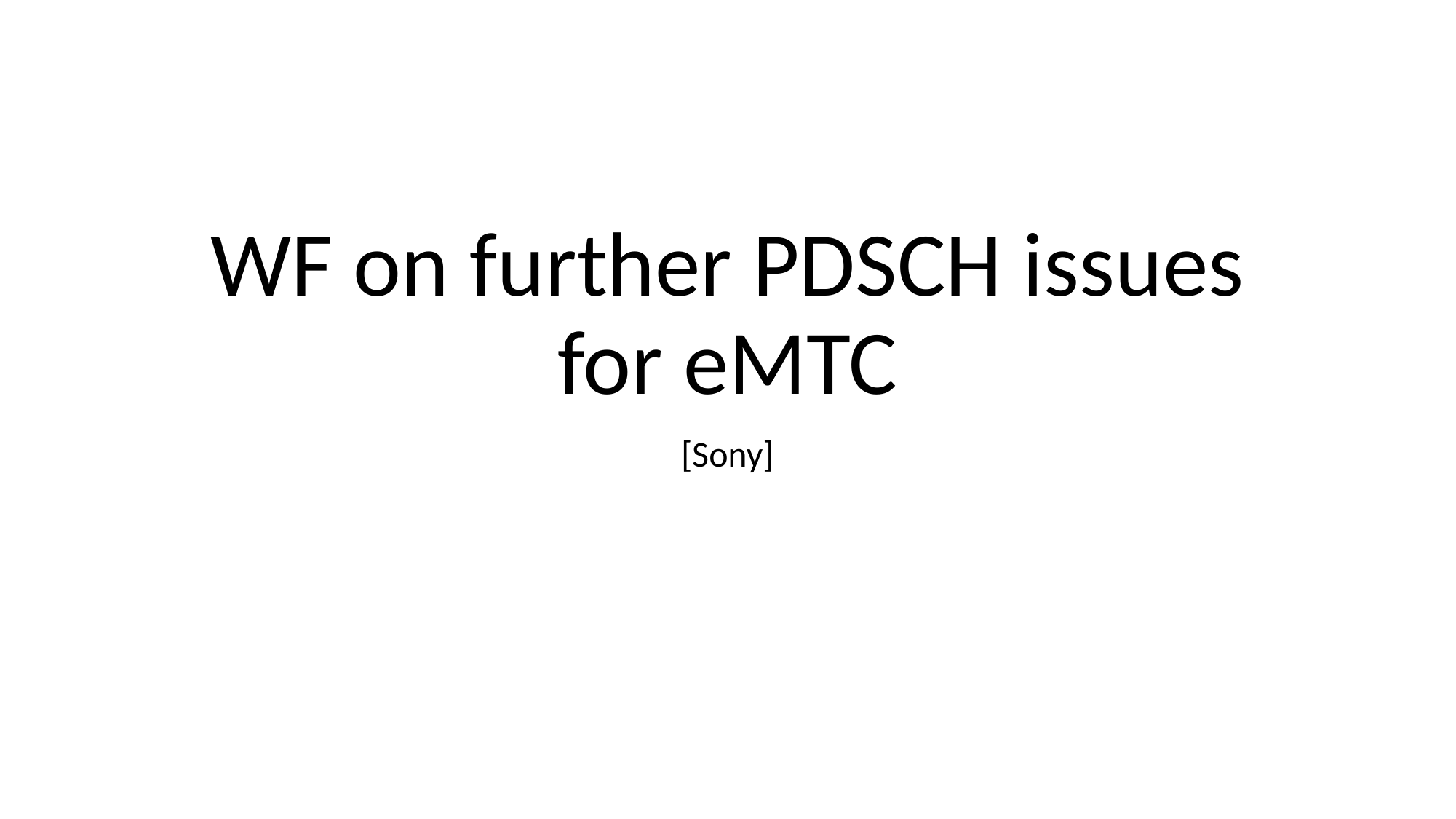

# WF on further PDSCH issues for eMTC
[Sony]